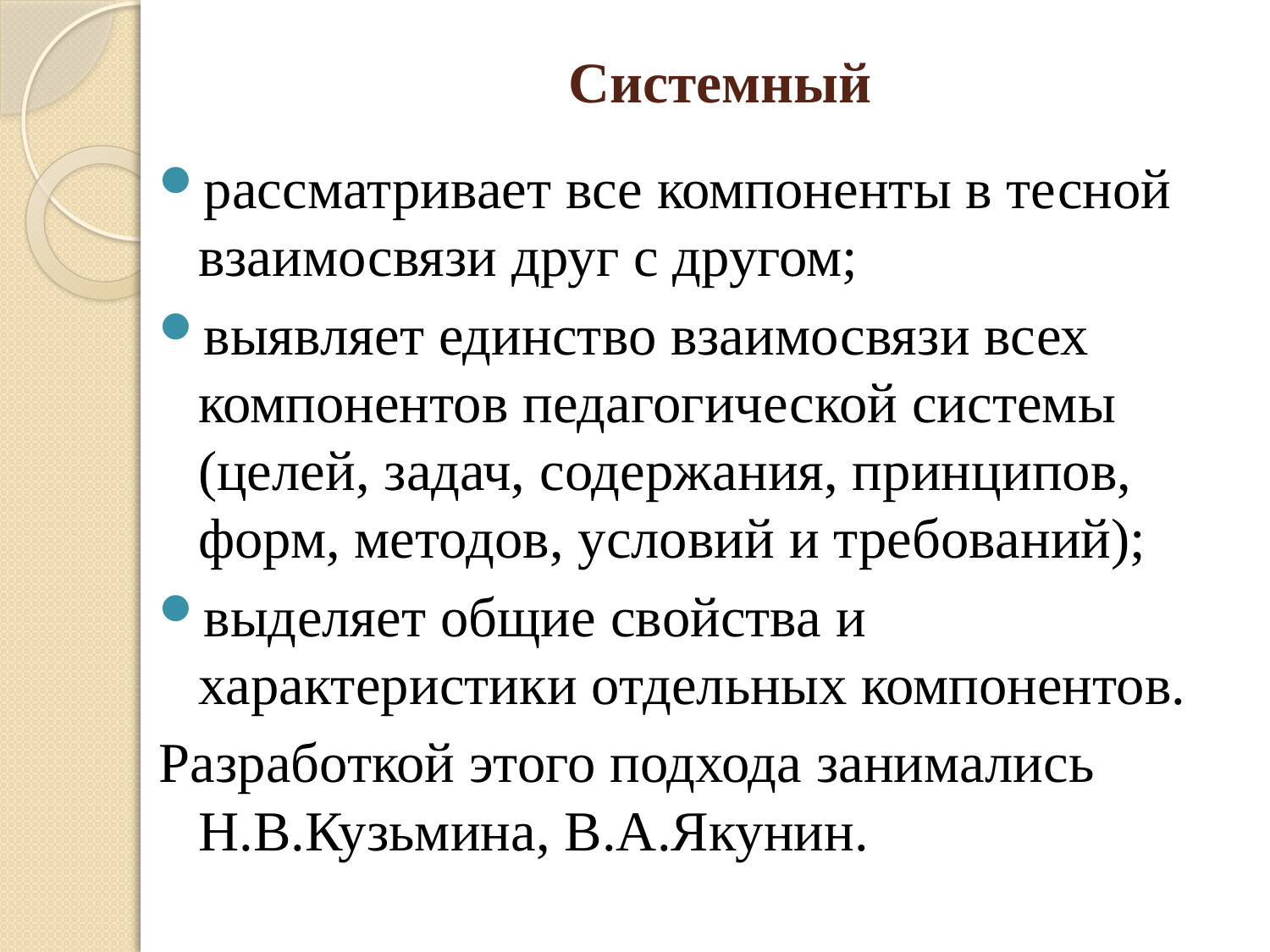

# Системный
рассматривает все компоненты в тесной взаимосвязи друг с другом;
выявляет единство взаимосвязи всех компонентов педагогической системы (целей, задач, содержания, принципов, форм, методов, условий и требований);
выделяет общие свойства и характеристики отдельных компонентов.
Разработкой этого подхода занимались Н.В.Кузьмина, В.А.Якунин.